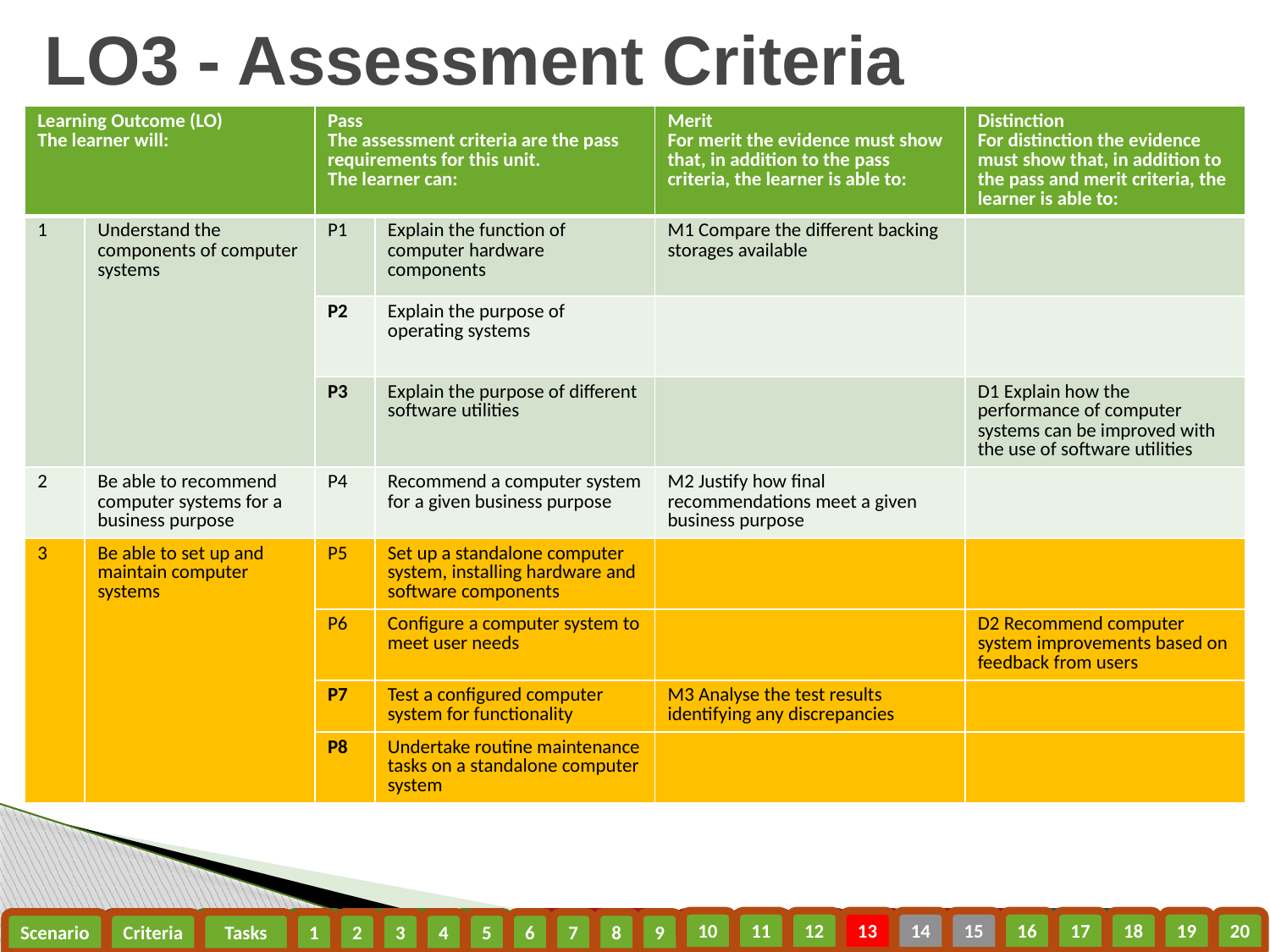

# LO3 - Assessment Criteria
| Learning Outcome (LO) The learner will: |  | Pass The assessment criteria are the pass requirements for this unit. The learner can: |  | Merit For merit the evidence must show that, in addition to the pass criteria, the learner is able to: | Distinction For distinction the evidence must show that, in addition to the pass and merit criteria, the learner is able to: |
| --- | --- | --- | --- | --- | --- |
| 1 | Understand the components of computer systems | P1 | Explain the function of computer hardware components | M1 Compare the different backing storages available |  |
|  |  | P2 | Explain the purpose of operating systems |  |  |
|  |  | P3 | Explain the purpose of different software utilities |  | D1 Explain how the performance of computer systems can be improved with the use of software utilities |
| 2 | Be able to recommend computer systems for a business purpose | P4 | Recommend a computer system for a given business purpose | M2 Justify how final recommendations meet a given business purpose |  |
| 3 | Be able to set up and maintain computer systems | P5 | Set up a standalone computer system, installing hardware and software components |  |  |
|  |  | P6 | Configure a computer system to meet user needs |  | D2 Recommend computer system improvements based on feedback from users |
|  |  | P7 | Test a configured computer system for functionality | M3 Analyse the test results identifying any discrepancies |  |
|  |  | P8 | Undertake routine maintenance tasks on a standalone computer system |  |  |